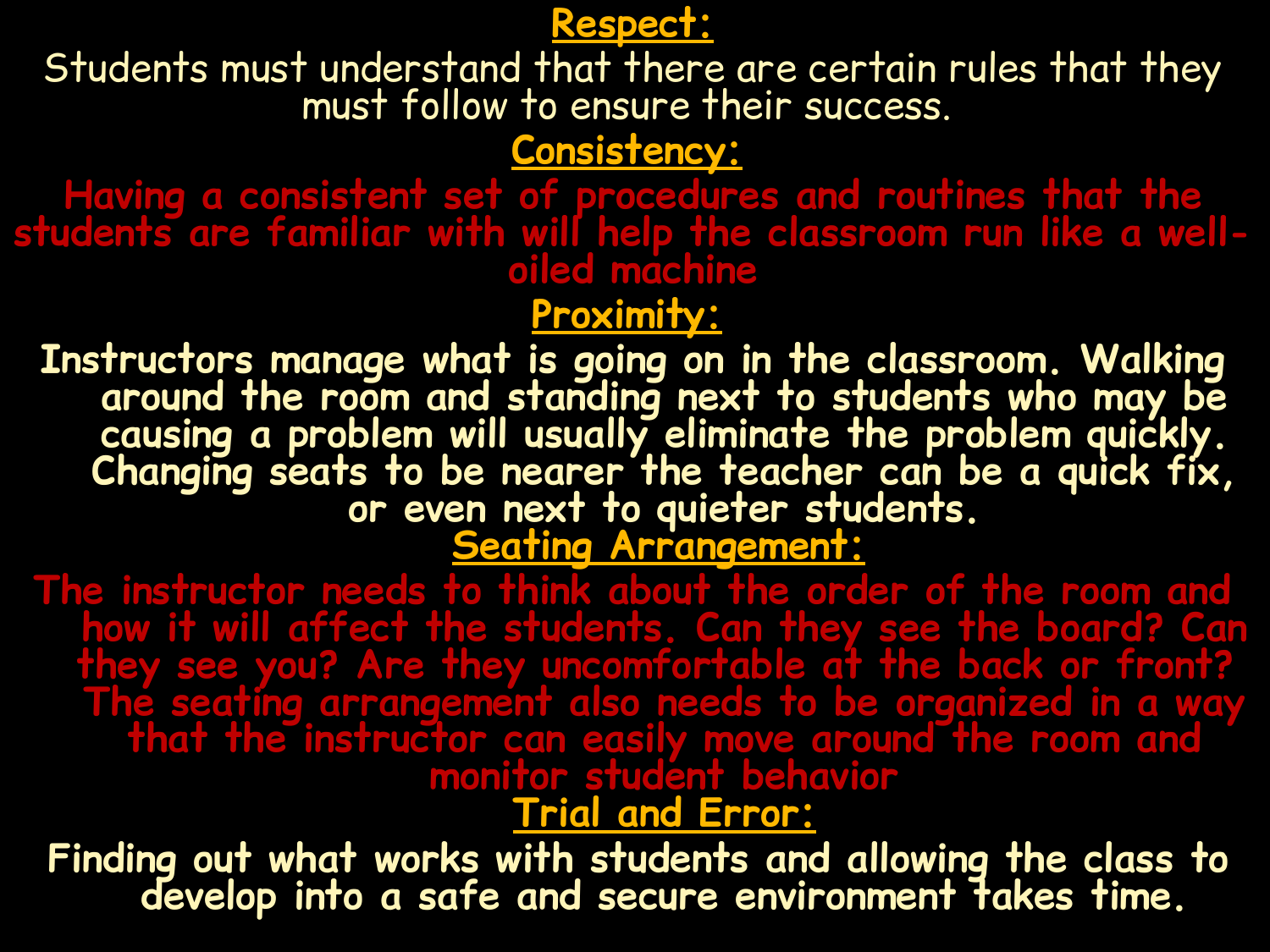

Respect:
Students must understand that there are certain rules that they must follow to ensure their success.
Consistency:
Having a consistent set of procedures and routines that the students are familiar with will help the classroom run like a well-oiled machine
Proximity:
Instructors manage what is going on in the classroom. Walking around the room and standing next to students who may be causing a problem will usually eliminate the problem quickly. Changing seats to be nearer the teacher can be a quick fix, or even next to quieter students.
Seating Arrangement:
The instructor needs to think about the order of the room and how it will affect the students. Can they see the board? Can they see you? Are they uncomfortable at the back or front?
The seating arrangement also needs to be organized in a way that the instructor can easily move around the room and monitor student behavior
Trial and Error:
 Finding out what works with students and allowing the class to develop into a safe and secure environment takes time.
#